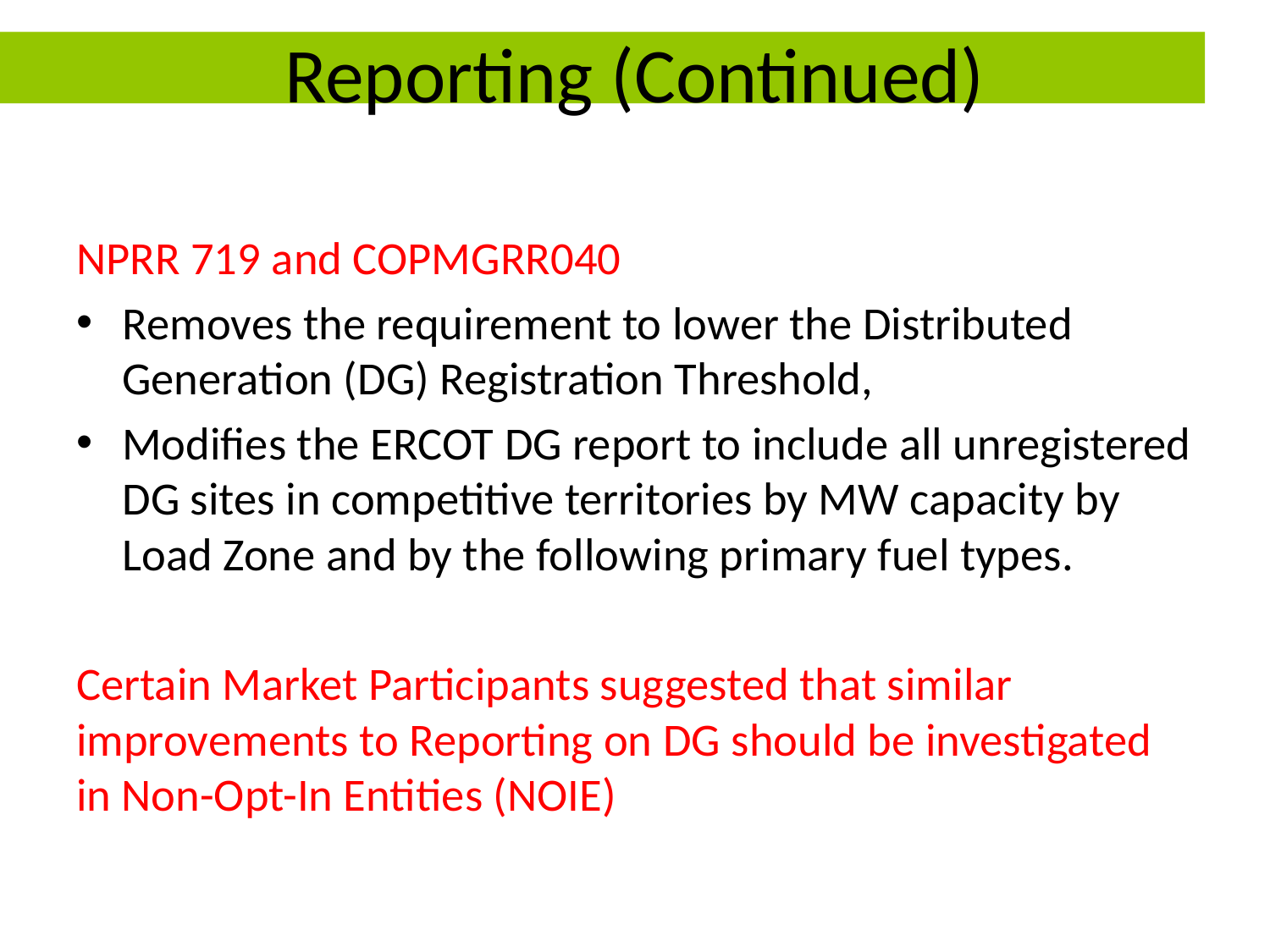

# Reporting (Continued)
NPRR 719 and COPMGRR040
Removes the requirement to lower the Distributed Generation (DG) Registration Threshold,
Modifies the ERCOT DG report to include all unregistered DG sites in competitive territories by MW capacity by Load Zone and by the following primary fuel types.

Certain Market Participants suggested that similar improvements to Reporting on DG should be investigated in Non-Opt-In Entities (NOIE)